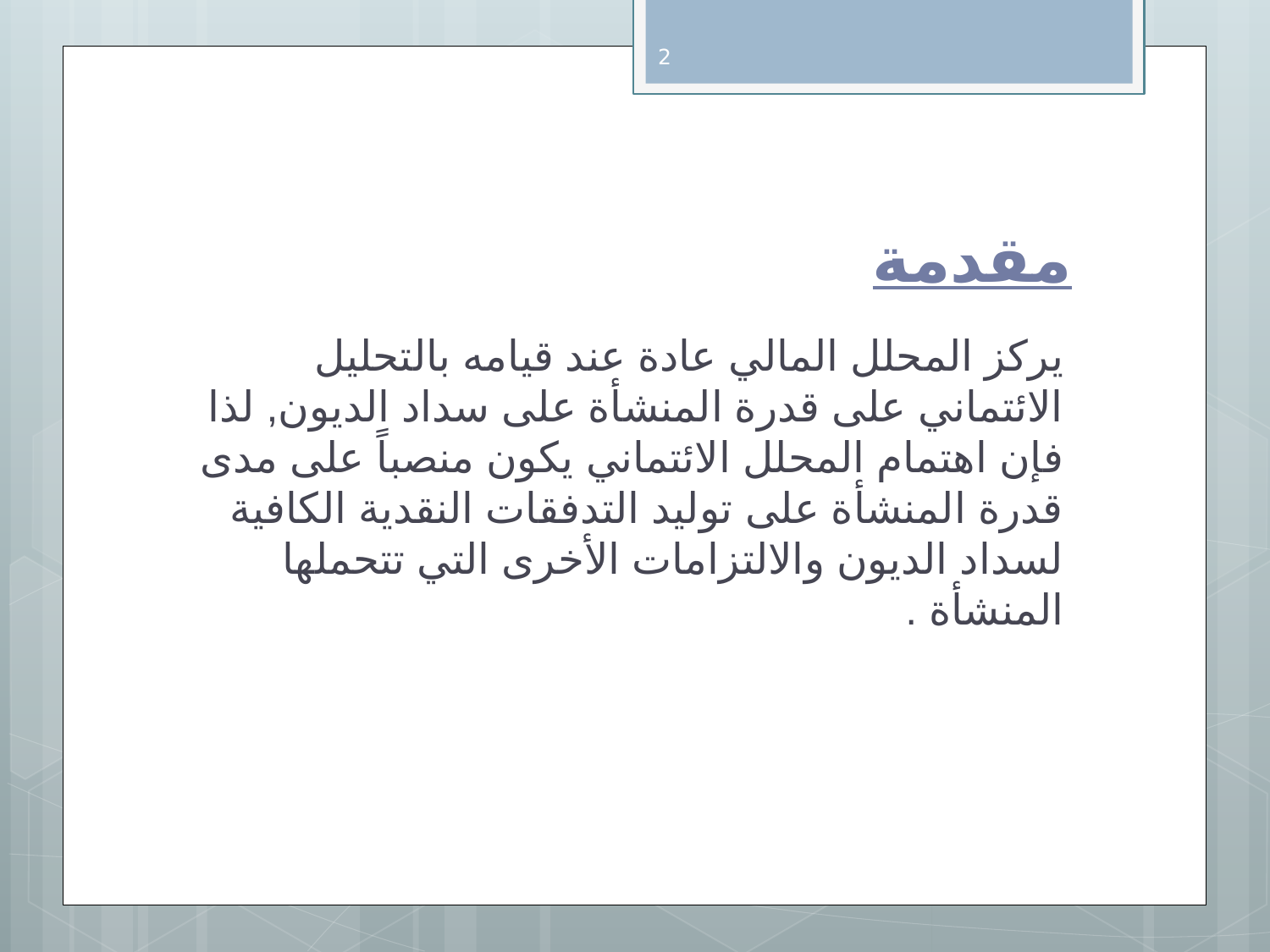

2
# مقدمة
يركز المحلل المالي عادة عند قيامه بالتحليل الائتماني على قدرة المنشأة على سداد الديون, لذا فإن اهتمام المحلل الائتماني يكون منصباً على مدى قدرة المنشأة على توليد التدفقات النقدية الكافية لسداد الديون والالتزامات الأخرى التي تتحملها المنشأة .